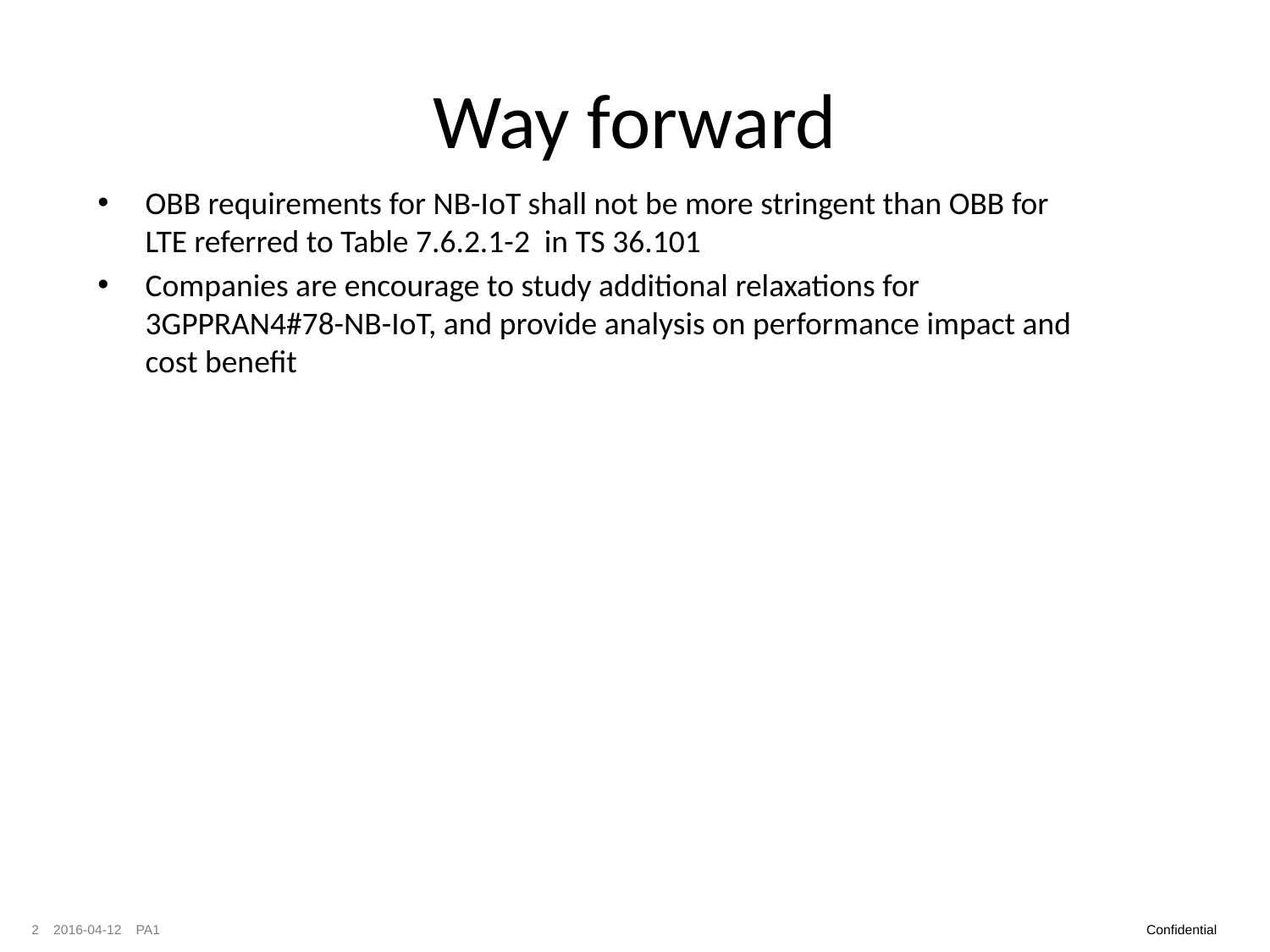

# Way forward
OBB requirements for NB-IoT shall not be more stringent than OBB for LTE referred to Table 7.6.2.1-2  in TS 36.101
Companies are encourage to study additional relaxations for 3GPPRAN4#78-NB-IoT, and provide analysis on performance impact and cost benefit